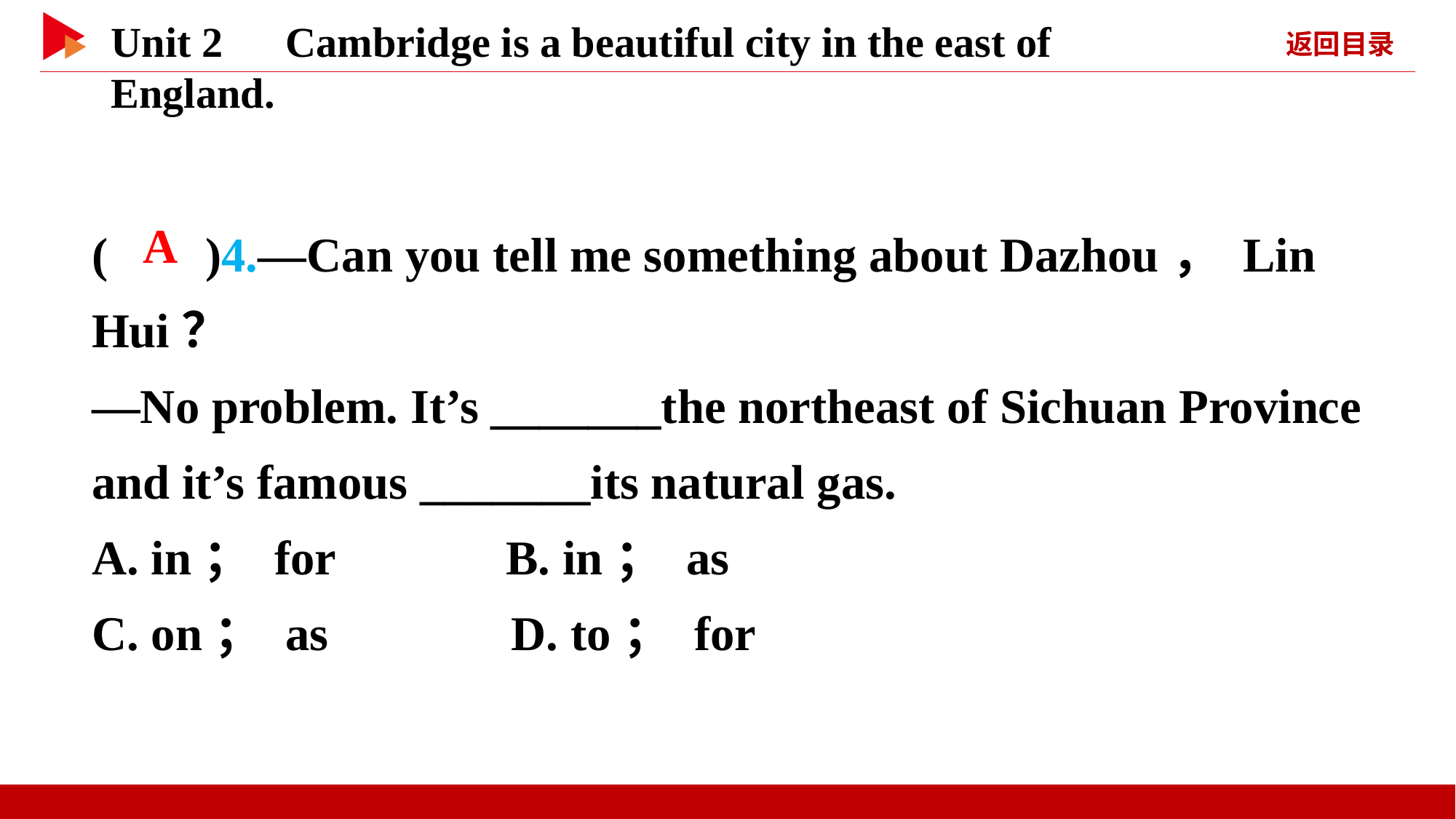

(        )4.—Can you tell me something about Dazhou， Lin Hui？
—No problem. It’s _______the northeast of Sichuan Province and it’s famous _______its natural gas.
A. in； for              B. in； as
C. on； as               D. to； for
   A